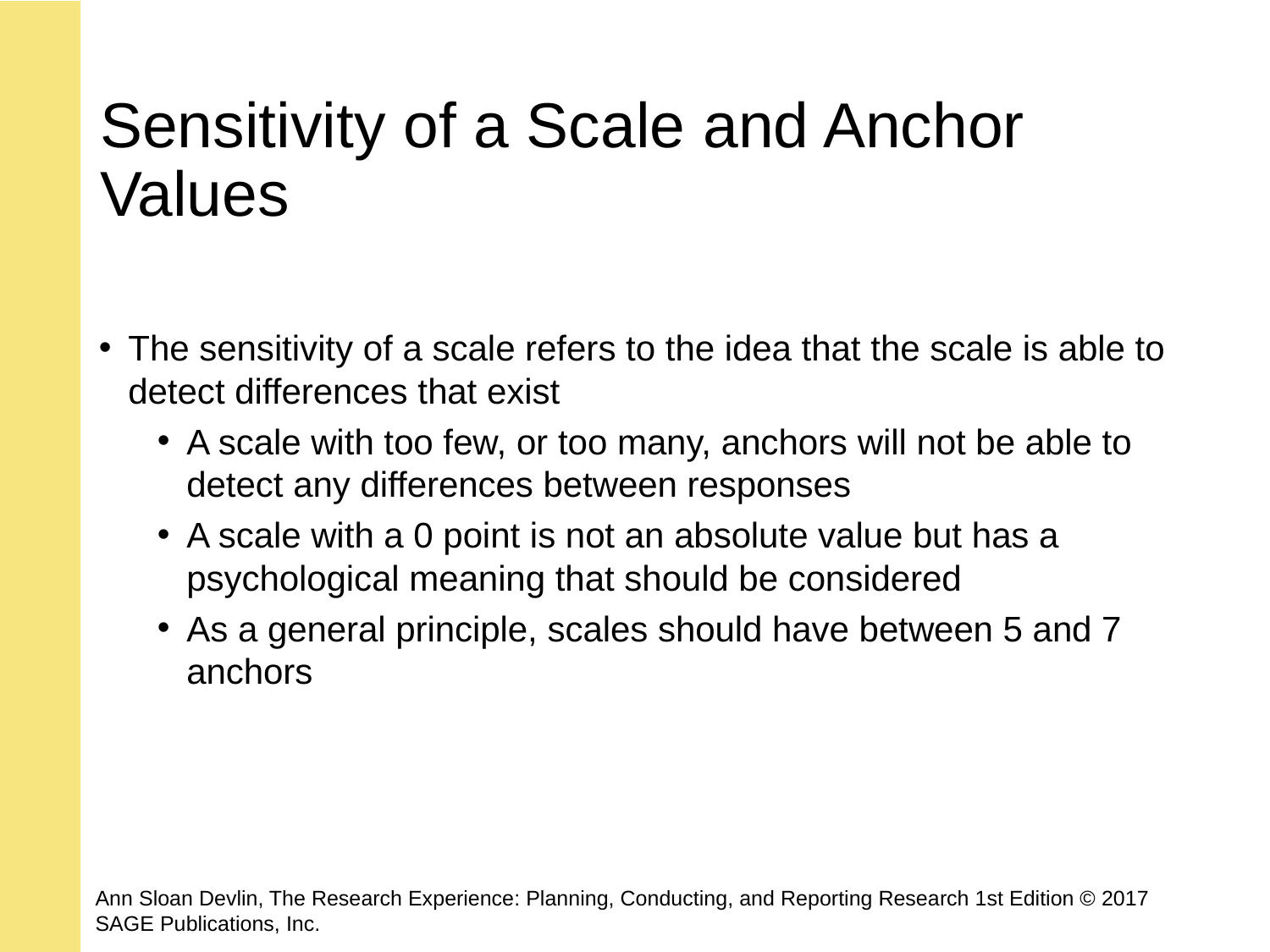

# Sensitivity of a Scale and Anchor Values
The sensitivity of a scale refers to the idea that the scale is able to detect differences that exist
A scale with too few, or too many, anchors will not be able to detect any differences between responses
A scale with a 0 point is not an absolute value but has a psychological meaning that should be considered
As a general principle, scales should have between 5 and 7 anchors